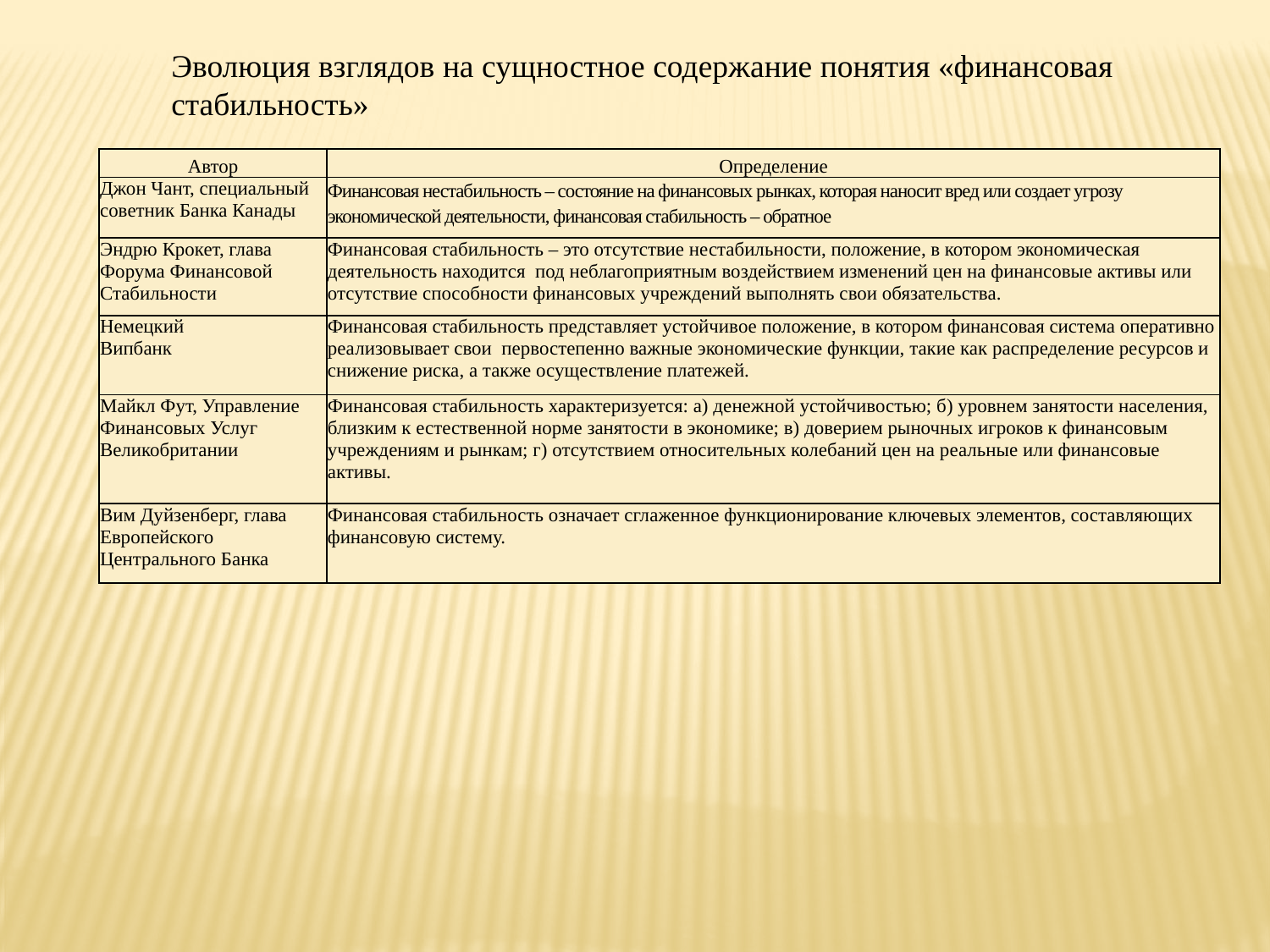

Эволюция взглядов на сущностное содержание понятия «финансовая стабильность»
| Автор | Определение |
| --- | --- |
| Джон Чант, специальный советник Банка Канады | Финансовая нестабильность – состояние на финансовых рынках, которая наносит вред или создает угрозу экономической деятельности, финансовая стабильность – обратное |
| Эндрю Крокет, глава Форума Финансовой Стабильности | Финансовая стабильность – это отсутствие нестабильности, положение, в котором экономическая деятельность находится под неблагоприятным воздействием изменений цен на финансовые активы или отсутствие способности финансовых учреждений выполнять свои обязательства. |
| Немецкий Випбанк | Финансовая стабильность представляет устойчивое положение, в котором финансовая система оперативно реализовывает свои первостепенно важные экономические функции, такие как распределение ресурсов и снижение риска, а также осуществление платежей. |
| Майкл Фут, Управление Финансовых Услуг Великобритании | Финансовая стабильность характеризуется: а) денежной устойчивостью; б) уровнем занятости населения, близким к естественной норме занятости в экономике; в) доверием рыночных игроков к финансовым учреждениям и рынкам; г) отсутствием относительных колебаний цен на реальные или финансовые активы. |
| Вим Дуйзенберг, глава Европейского Центрального Банка | Финансовая стабильность означает сглаженное функционирование ключевых элементов, составляющих финансовую систему. |